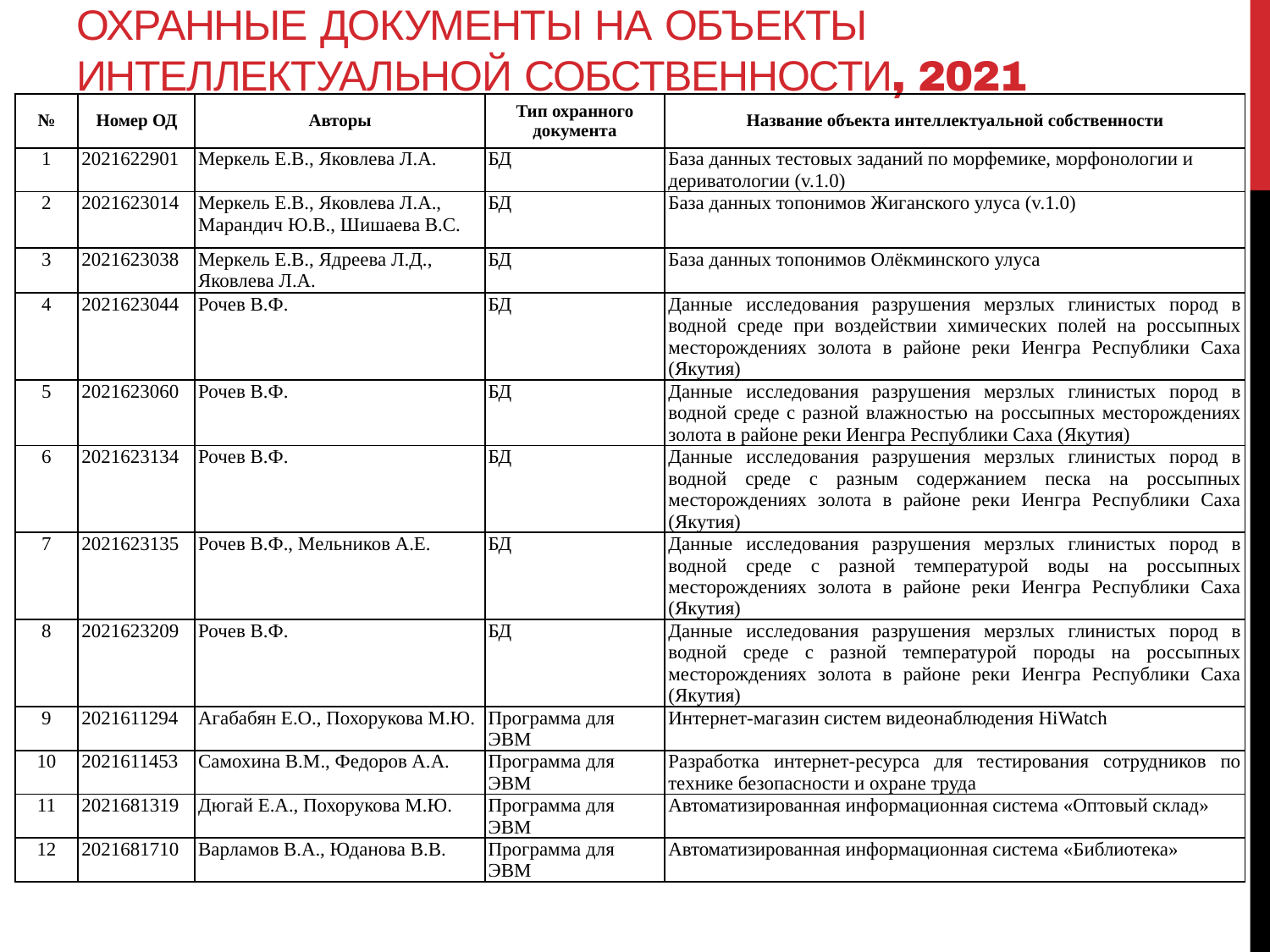

# Охранные документы на объекты интеллектуальной собственности, 2021
| № | Номер ОД | Авторы | Тип охранного документа | Название объекта интеллектуальной собственности |
| --- | --- | --- | --- | --- |
| 1 | 2021622901 | Меркель Е.В., Яковлева Л.А. | БД | База данных тестовых заданий по морфемике, морфонологии и дериватологии (v.1.0) |
| 2 | 2021623014 | Меркель Е.В., Яковлева Л.А., Марандич Ю.В., Шишаева В.С. | БД | База данных топонимов Жиганского улуса (v.1.0) |
| 3 | 2021623038 | Меркель Е.В., Ядреева Л.Д., Яковлева Л.А. | БД | База данных топонимов Олёкминского улуса |
| 4 | 2021623044 | Рочев В.Ф. | БД | Данные исследования разрушения мерзлых глинистых пород в водной среде при воздействии химических полей на россыпных месторождениях золота в районе реки Иенгра Республики Саха (Якутия) |
| 5 | 2021623060 | Рочев В.Ф. | БД | Данные исследования разрушения мерзлых глинистых пород в водной среде с разной влажностью на россыпных месторождениях золота в районе реки Иенгра Республики Саха (Якутия) |
| 6 | 2021623134 | Рочев В.Ф. | БД | Данные исследования разрушения мерзлых глинистых пород в водной среде с разным содержанием песка на россыпных месторождениях золота в районе реки Иенгра Республики Саха (Якутия) |
| 7 | 2021623135 | Рочев В.Ф., Мельников А.Е. | БД | Данные исследования разрушения мерзлых глинистых пород в водной среде с разной температурой воды на россыпных месторождениях золота в районе реки Иенгра Республики Саха (Якутия) |
| 8 | 2021623209 | Рочев В.Ф. | БД | Данные исследования разрушения мерзлых глинистых пород в водной среде с разной температурой породы на россыпных месторождениях золота в районе реки Иенгра Республики Саха (Якутия) |
| 9 | 2021611294 | Агабабян Е.О., Похорукова М.Ю. | Программа для ЭВМ | Интернет-магазин систем видеонаблюдения HiWatch |
| 10 | 2021611453 | Самохина В.М., Федоров А.А. | Программа для ЭВМ | Разработка интернет-ресурса для тестирования сотрудников по технике безопасности и охране труда |
| 11 | 2021681319 | Дюгай Е.А., Похорукова М.Ю. | Программа для ЭВМ | Автоматизированная информационная система «Оптовый склад» |
| 12 | 2021681710 | Варламов В.А., Юданова В.В. | Программа для ЭВМ | Автоматизированная информационная система «Библиотека» |